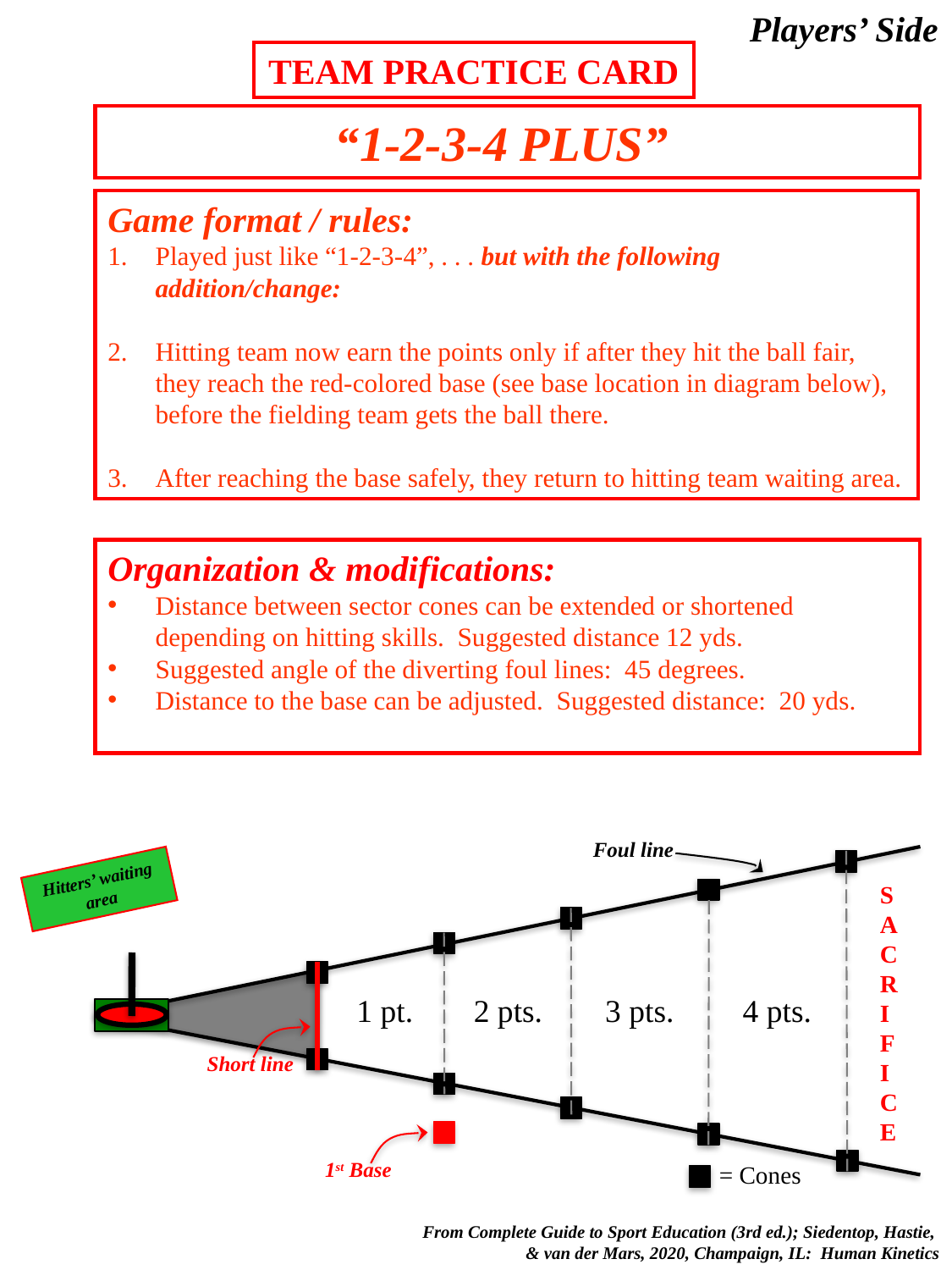

Players’ Side
TEAM PRACTICE CARD
“1-2-3-4 PLUS”
Game format / rules:
Played just like “1-2-3-4”, . . . but with the following addition/change:

Hitting team now earn the points only if after they hit the ball fair, they reach the red-colored base (see base location in diagram below), before the fielding team gets the ball there.

After reaching the base safely, they return to hitting team waiting area.
Organization & modifications:
Distance between sector cones can be extended or shortened depending on hitting skills.  Suggested distance 12 yds.
Suggested angle of the diverting foul lines:  45 degrees.
Distance to the base can be adjusted.  Suggested distance:  20 yds.

Foul line

Hitters’ waiting area
SACRIFICE

1 pt.
2 pts.
3 pts.
4 pts.

Short line

1st Base

= Cones

 From Complete Guide to Sport Education (3rd ed.); Siedentop, Hastie,
& van der Mars, 2020, Champaign, IL:  Human Kinetics